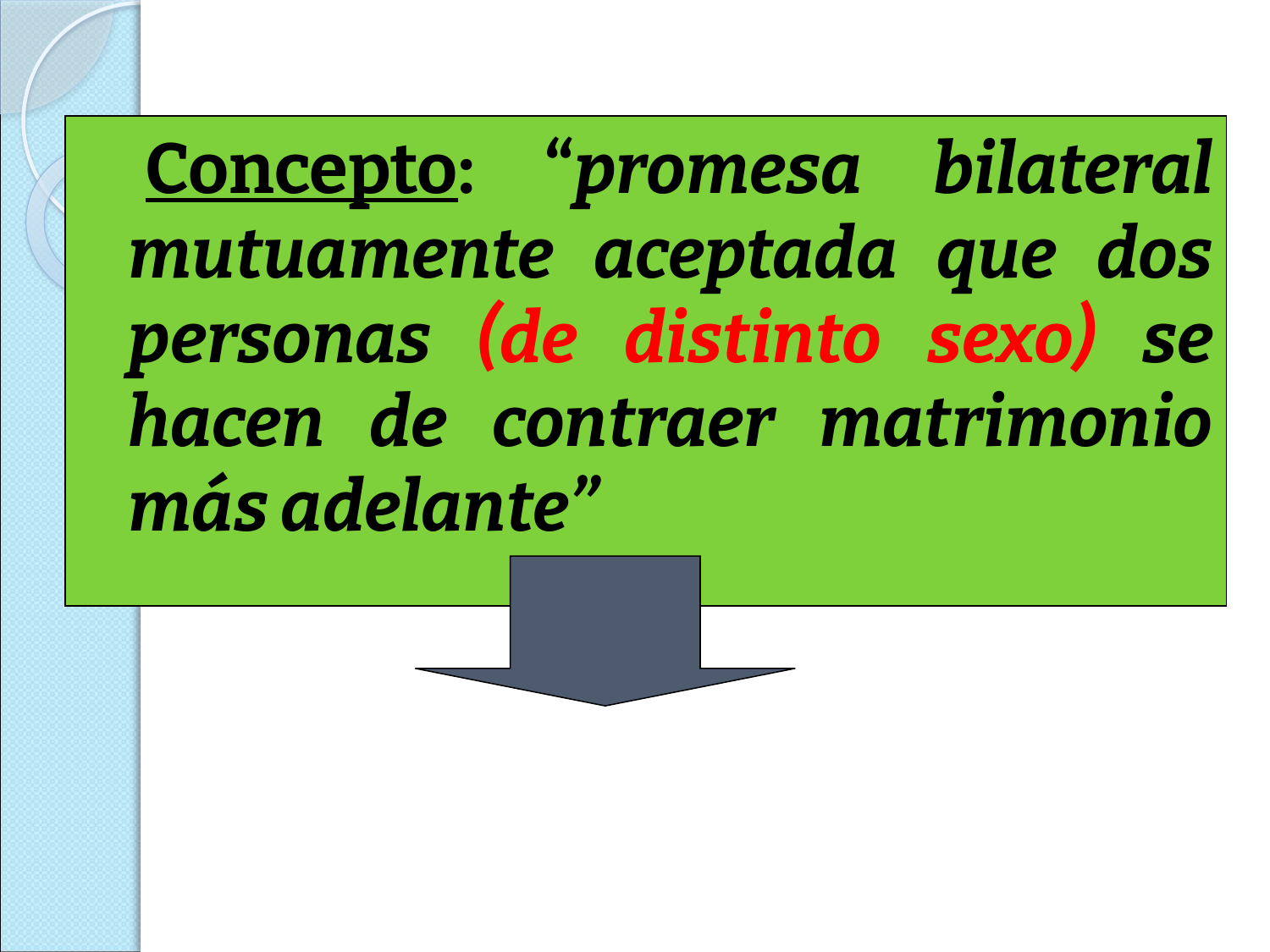

Concepto: “promesa bilateral mutuamente aceptada que dos personas (de distinto sexo) se hacen de contraer matrimonio más adelante”